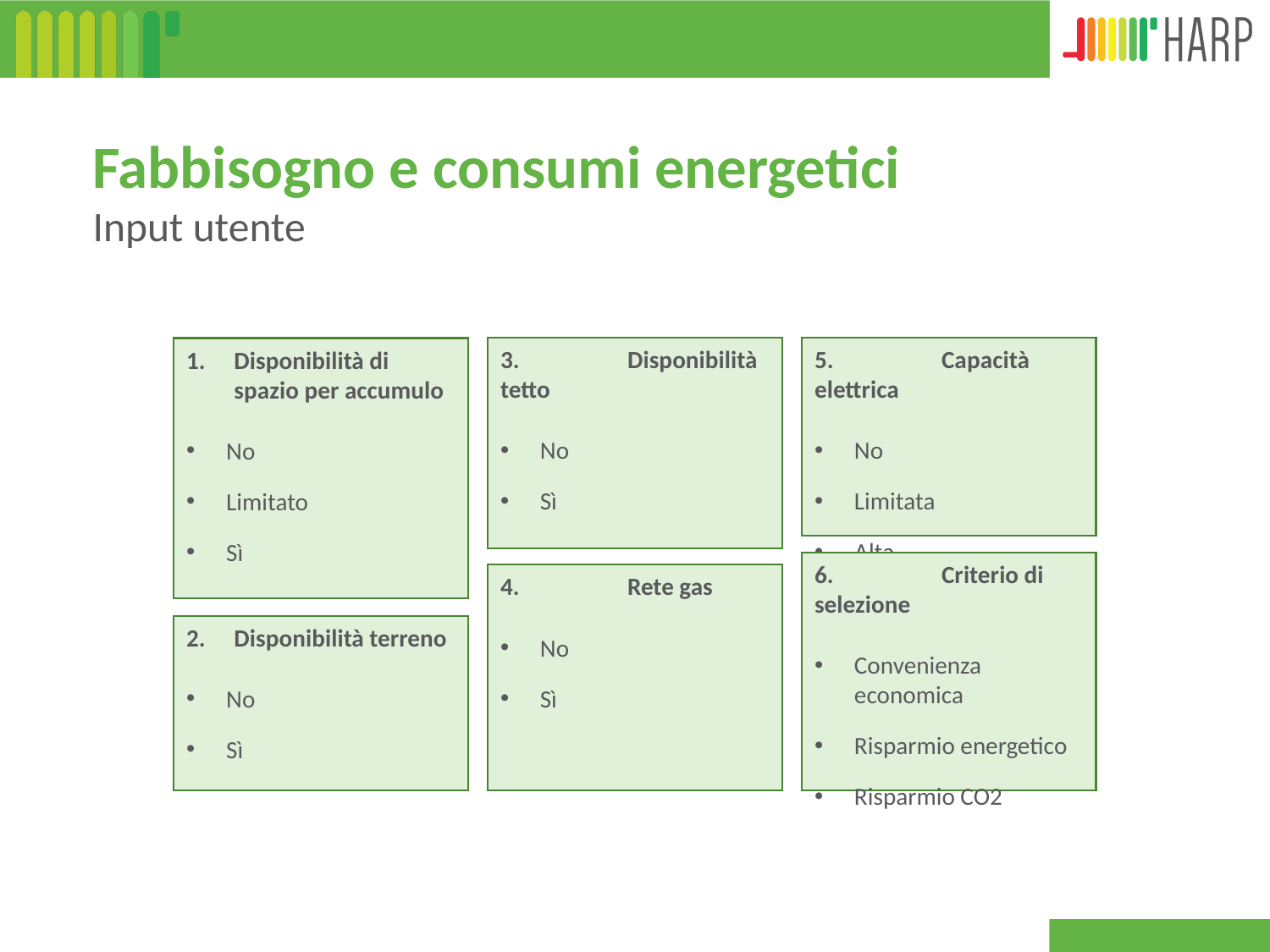

# Fabbisogno e consumi energetici
Input utente

3.	Disponibilità tetto
No
Sì

5.	Capacità elettrica
No
Limitata
Alta
Disponibilità di spazio per accumulo
No
Limitato
Sì
6.	Criterio di selezione
Convenienza economica
Risparmio energetico
Risparmio CO2
4.	Rete gas
No
Sì

Disponibilità terreno
No
Sì